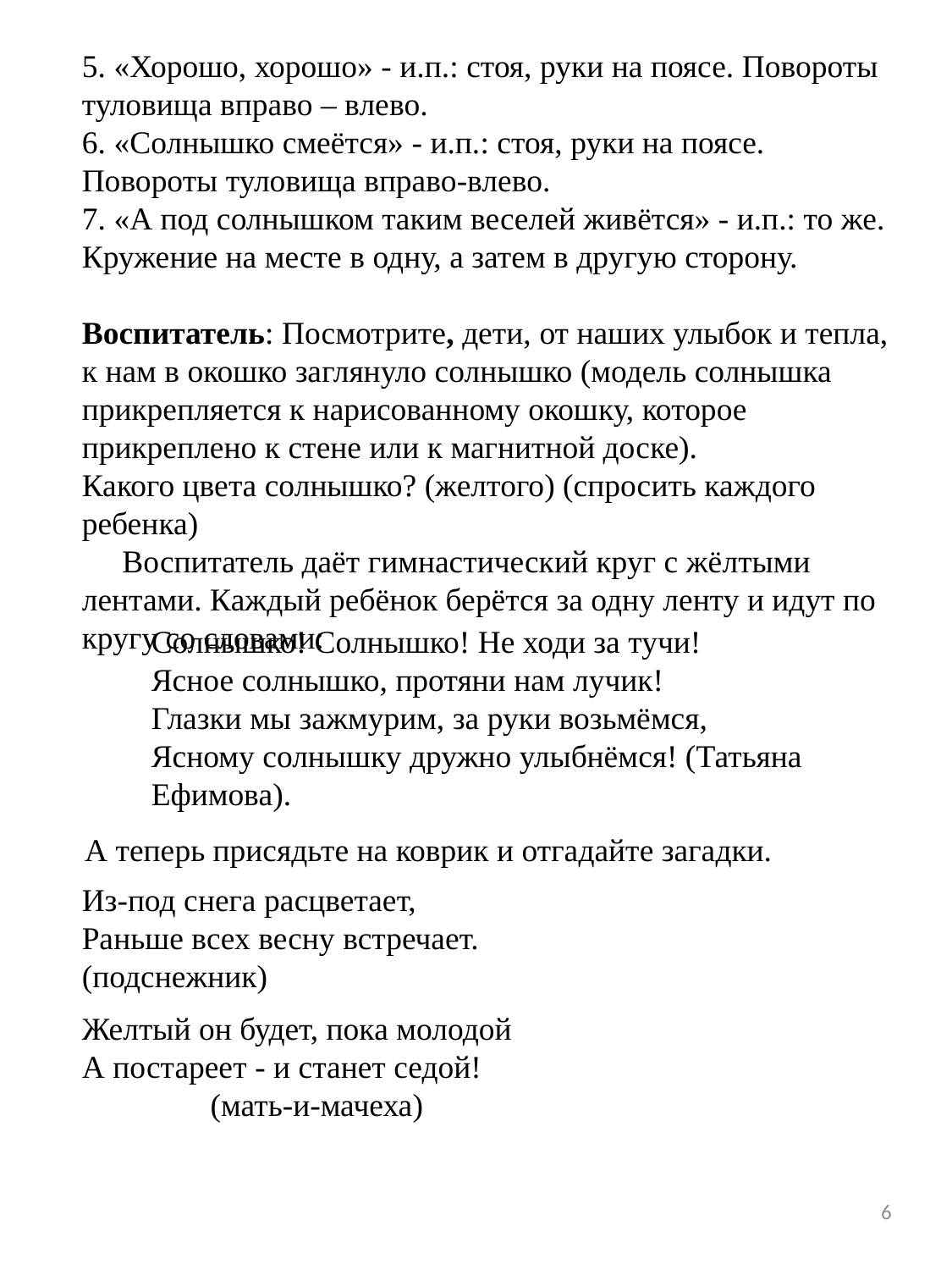

5. «Хорошо, хорошо» - и.п.: стоя, руки на поясе. Повороты туловища вправо – влево.
6. «Солнышко смеётся» - и.п.: стоя, руки на поясе. Повороты туловища вправо-влево.
7. «А под солнышком таким веселей живётся» - и.п.: то же. Кружение на месте в одну, а затем в другую сторону.
Воспитатель: Посмотрите, дети, от наших улыбок и тепла, к нам в окошко заглянуло солнышко (модель солнышка прикрепляется к нарисованному окошку, которое прикреплено к стене или к магнитной доске).
Какого цвета солнышко? (желтого) (спросить каждого ребенка)
     Воспитатель даёт гимнастический круг с жёлтыми лентами. Каждый ребёнок берётся за одну ленту и идут по кругу со словами:
Солнышко! Солнышко! Не ходи за тучи!
Ясное солнышко, протяни нам лучик!
Глазки мы зажмурим, за руки возьмёмся,
Ясному солнышку дружно улыбнёмся! (Татьяна Ефимова).

А теперь присядьте на коврик и отгадайте загадки.
Из-под снега расцветает,
Раньше всех весну встречает. (подснежник)
Желтый он будет, пока молодой
А постареет - и станет седой!                       (мать-и-мачеха)
6